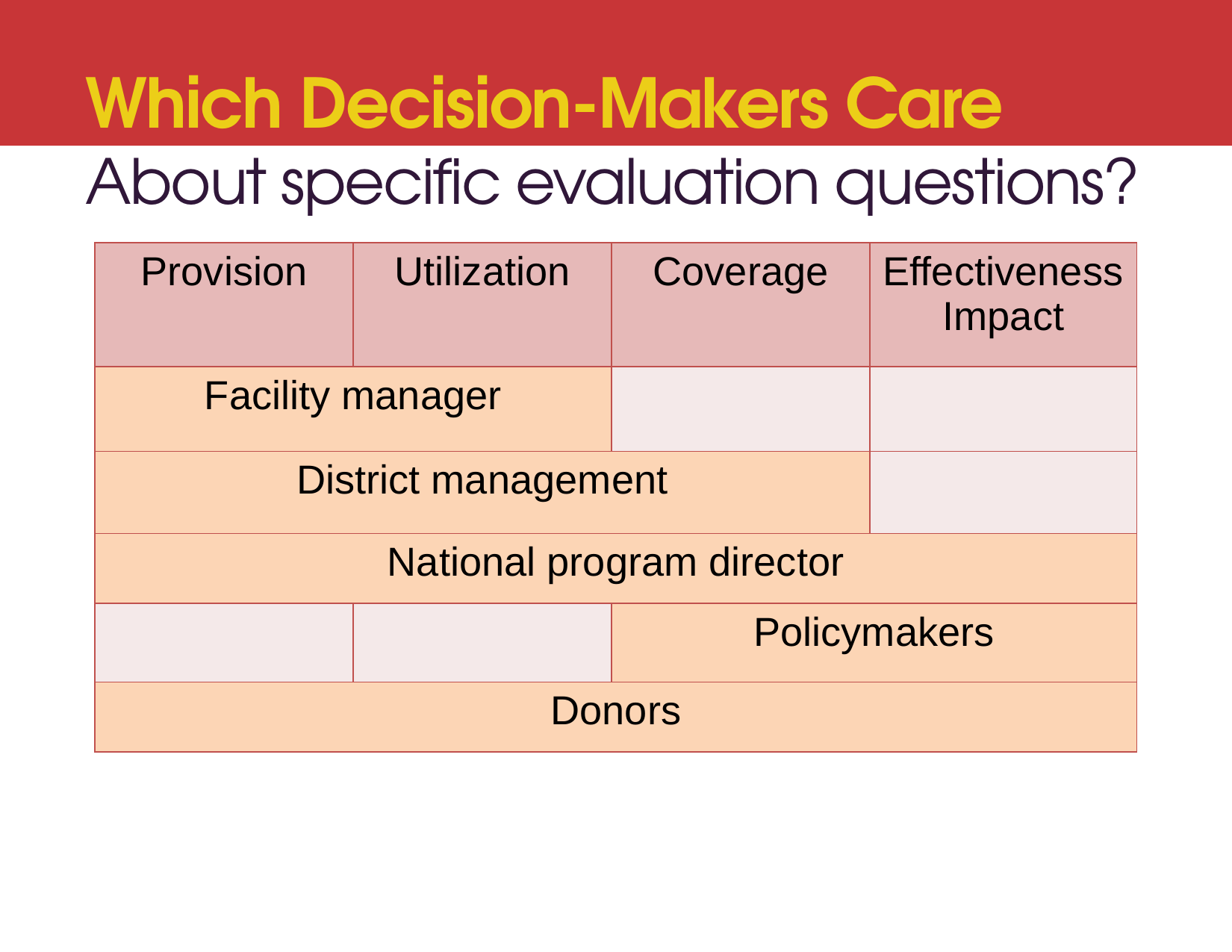

# Which Decision-Makers Care About specific evaluation questions?
| Provision | Utilization | Coverage | Effectiveness Impact |
| --- | --- | --- | --- |
| Facility manager |  |  |  |
| District management |  |  |  |
| National program director |  |  |  |
|  |  | Policymakers |  |
| Donors |  |  |  |